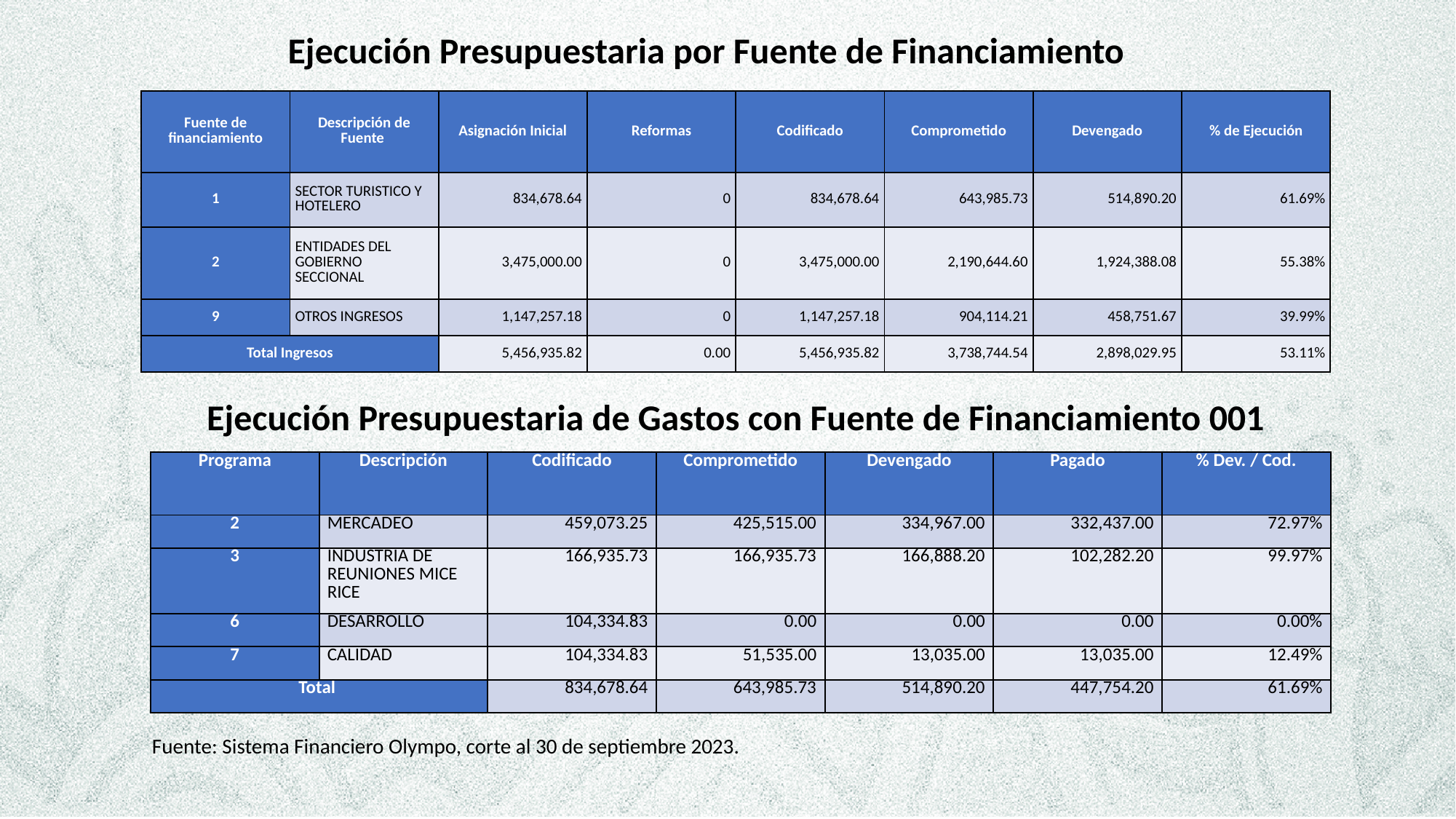

Ejecución Presupuestaria por Fuente de Financiamiento

| Fuente de financiamiento | Descripción de Fuente | Asignación Inicial | Reformas | Codificado | Comprometido | Devengado | % de Ejecución |
| --- | --- | --- | --- | --- | --- | --- | --- |
| 1 | SECTOR TURISTICO Y HOTELERO | 834,678.64 | 0 | 834,678.64 | 643,985.73 | 514,890.20 | 61.69% |
| 2 | ENTIDADES DEL GOBIERNO SECCIONAL | 3,475,000.00 | 0 | 3,475,000.00 | 2,190,644.60 | 1,924,388.08 | 55.38% |
| 9 | OTROS INGRESOS | 1,147,257.18 | 0 | 1,147,257.18 | 904,114.21 | 458,751.67 | 39.99% |
| Total Ingresos |  | 5,456,935.82 | 0.00 | 5,456,935.82 | 3,738,744.54 | 2,898,029.95 | 53.11% |
Ejecución Presupuestaria de Gastos con Fuente de Financiamiento 001
| Programa | Descripción | Codificado | Comprometido | Devengado | Pagado | % Dev. / Cod. |
| --- | --- | --- | --- | --- | --- | --- |
| 2 | MERCADEO | 459,073.25 | 425,515.00 | 334,967.00 | 332,437.00 | 72.97% |
| 3 | INDUSTRIA DE REUNIONES MICE RICE | 166,935.73 | 166,935.73 | 166,888.20 | 102,282.20 | 99.97% |
| 6 | DESARROLLO | 104,334.83 | 0.00 | 0.00 | 0.00 | 0.00% |
| 7 | CALIDAD | 104,334.83 | 51,535.00 | 13,035.00 | 13,035.00 | 12.49% |
| Total |  | 834,678.64 | 643,985.73 | 514,890.20 | 447,754.20 | 61.69% |
Fuente: Sistema Financiero Olympo, corte al 30 de septiembre 2023.